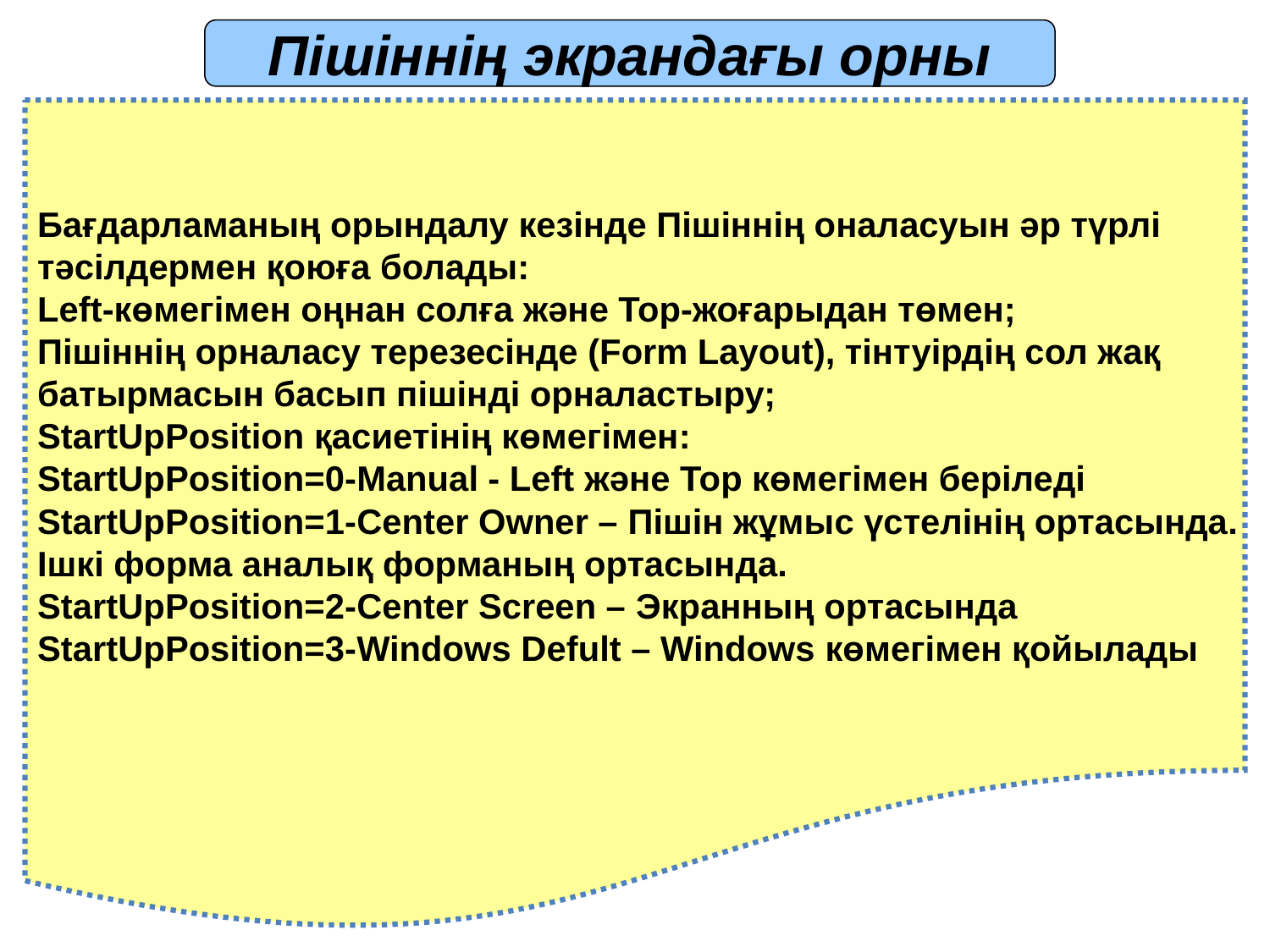

Пішіннің экрандағы орны
Бағдарламаның орындалу кезінде Пішіннің оналасуын әр түрлі
тәсілдермен қоюға болады:
Left-көмегімен оңнан солға және Top-жоғарыдан төмен;
Пішіннің орналасу терезесінде (Form Layout), тінтуірдің сол жақ
батырмасын басып пішінді орналастыру;
StartUpPosition қасиетінің көмегімен:
StartUpPosition=0-Manual - Left және Top көмегімен беріледі
StartUpPosition=1-Center Owner – Пішін жұмыс үстелінің ортасында.
Ішкі форма аналық форманың ортасында.
StartUpPosition=2-Center Screen – Экранның ортасында
StartUpPosition=3-Windows Defult – Windows көмегімен қойылады